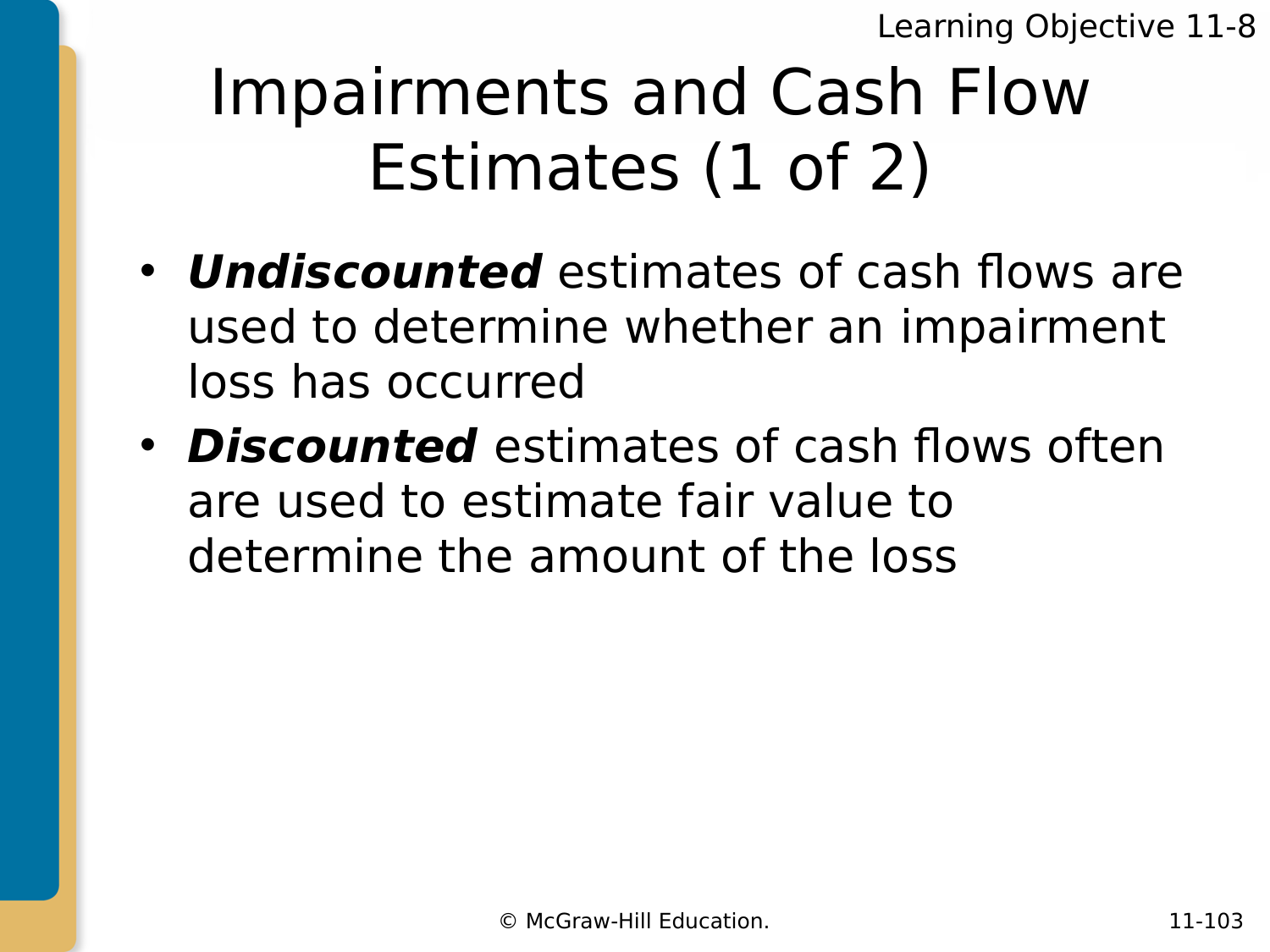

Learning Objective 11-8
# Impairments and Cash Flow Estimates (1 of 2)
Undiscounted estimates of cash flows are used to determine whether an impairment loss has occurred
Discounted estimates of cash flows often are used to estimate fair value to determine the amount of the loss